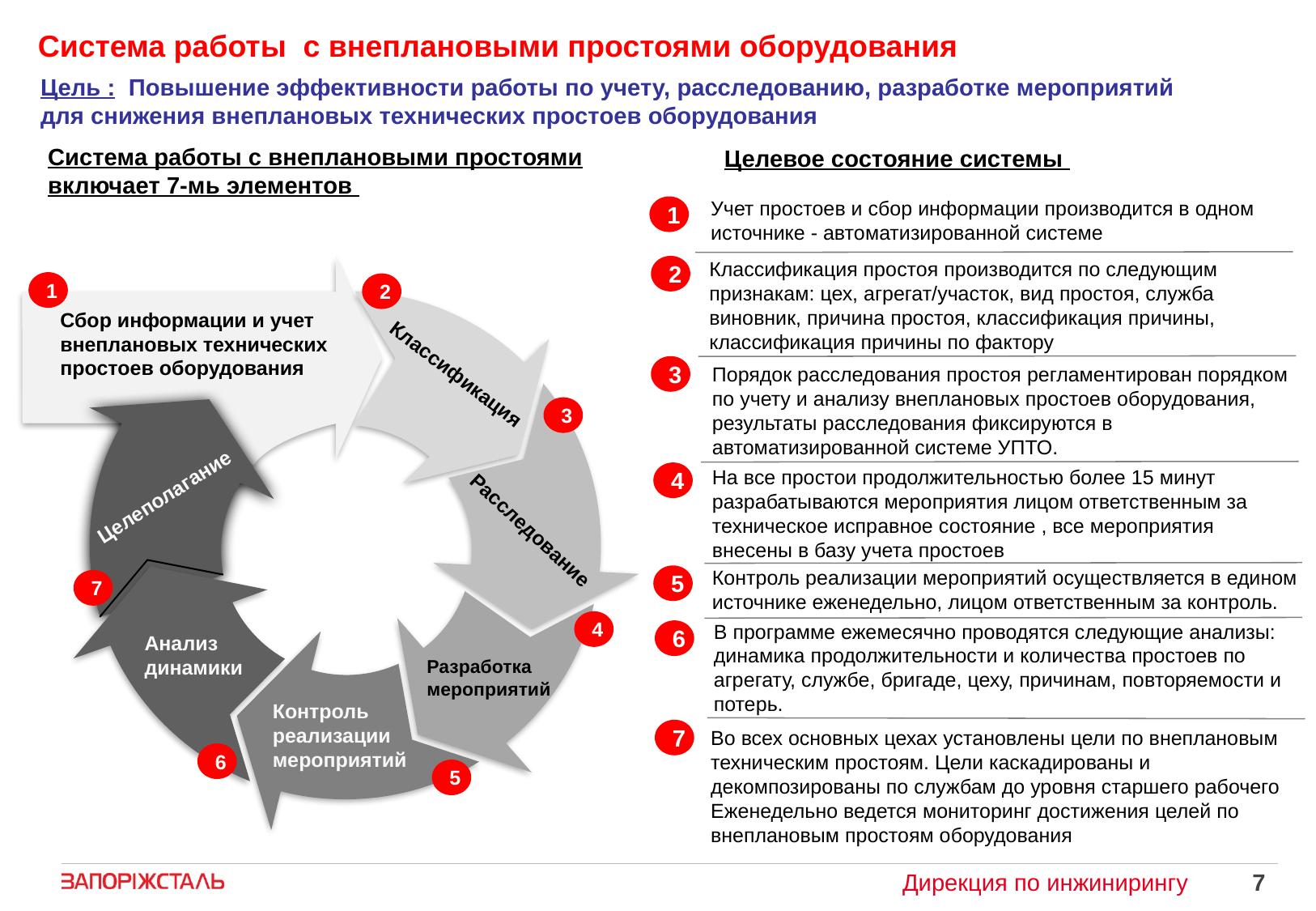

# Система работы  с внеплановыми простоями оборудования
Цель :  Повышение эффективности работы по учету, расследованию, разработке мероприятий для снижения внеплановых технических простоев оборудования
Система работы с внеплановыми простоями включает 7-мь элементов
Целевое состояние системы
Учет простоев и сбор информации производится в одном источнике - автоматизированной системе
1
Классификация простоя производится по следующим признакам: цех, агрегат/участок, вид простоя, служба виновник, причина простоя, классификация причины, классификация причины по фактору
2

1
2

Сбор информации и учет внеплановых технических простоев оборудования

Классификация

3

Целеполагание
Расследование

7

4
Анализ динамики

Разработка мероприятий
Контроль реализации мероприятий
6
5
Порядок расследования простоя регламентирован порядком по учету и анализу внеплановых простоев оборудования, результаты расследования фиксируются в автоматизированной системе УПТО.
3
На все простои продолжительностью более 15 минут разрабатываются мероприятия лицом ответственным за техническое исправное состояние , все мероприятия внесены в базу учета простоев
4
Контроль реализации мероприятий осуществляется в едином источнике еженедельно, лицом ответственным за контроль.
5
В программе ежемесячно проводятся следующие анализы: динамика продолжительности и количества простоев по агрегату, службе, бригаде, цеху, причинам, повторяемости и потерь.
6
Во всех основных цехах установлены цели по внеплановым техническим простоям. Цели каскадированы и декомпозированы по службам до уровня старшего рабочего Еженедельно ведется мониторинг достижения целей по внеплановым простоям оборудования
7
7